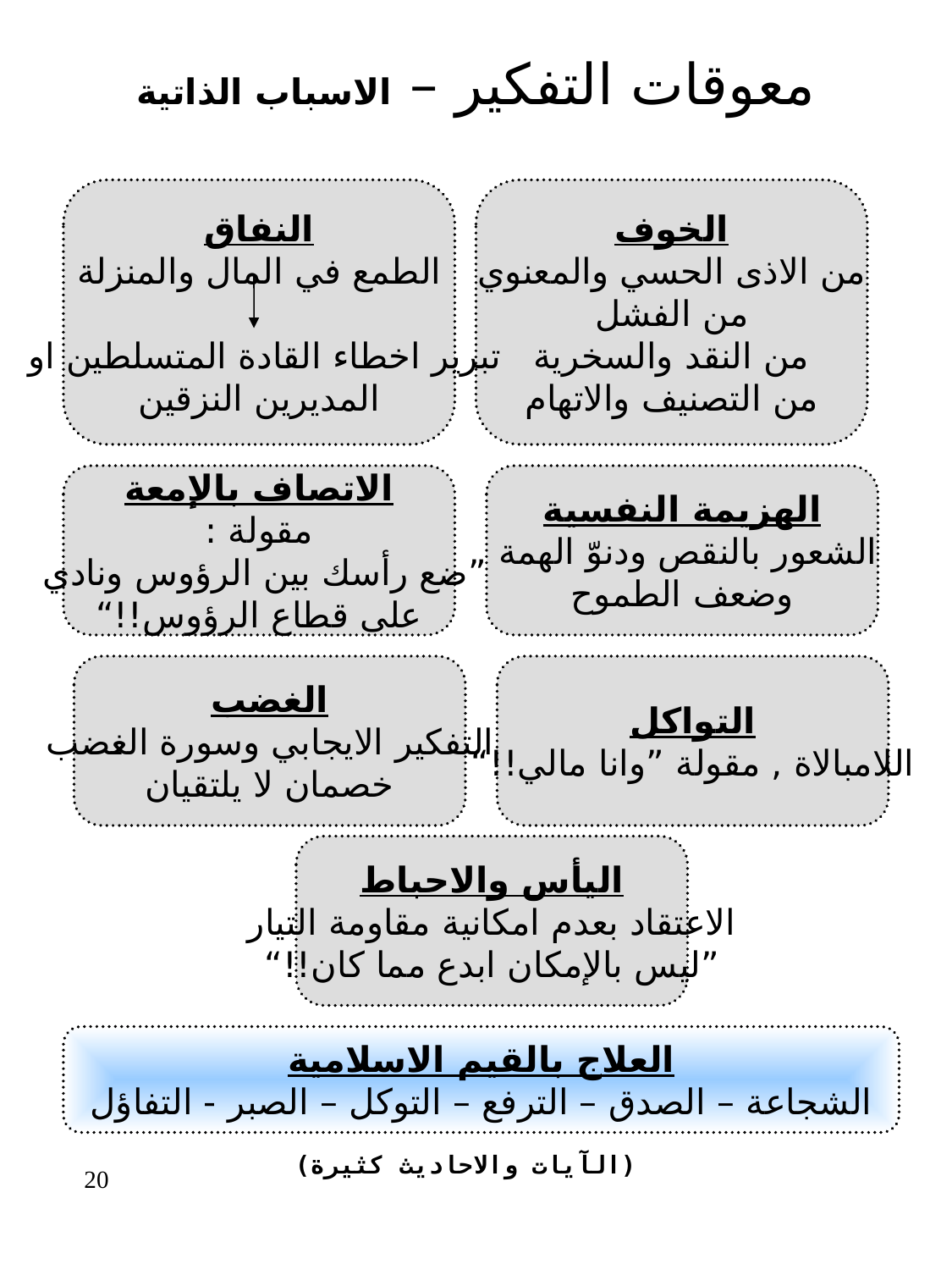

معوقات التفكير – الاسباب الذاتية
النفاق
الطمع في المال والمنزلة

تبرير اخطاء القادة المتسلطين او
المديرين النزقين
الخوف
من الاذى الحسي والمعنوي
من الفشل
من النقد والسخرية
من التصنيف والاتهام

الاتصاف بالإمعة
مقولة :
”ضع رأسك بين الرؤوس ونادي
على قطاع الرؤوس!!“

الهزيمة النفسية
الشعور بالنقص ودنوّ الهمة
وضعف الطموح
الغضب
التفكير الايجابي وسورة الغضب
خصمان لا يلتقيان
التواكل
اللامبالاة , مقولة ”وانا مالي!!“
اليأس والاحباط
الاعتقاد بعدم امكانية مقاومة التيار
”ليس بالإمكان ابدع مما كان!!“
العلاج بالقيم الاسلامية
الشجاعة – الصدق – الترفع – التوكل – الصبر - التفاؤل
(الآيات والاحاديث كثيرة)
20